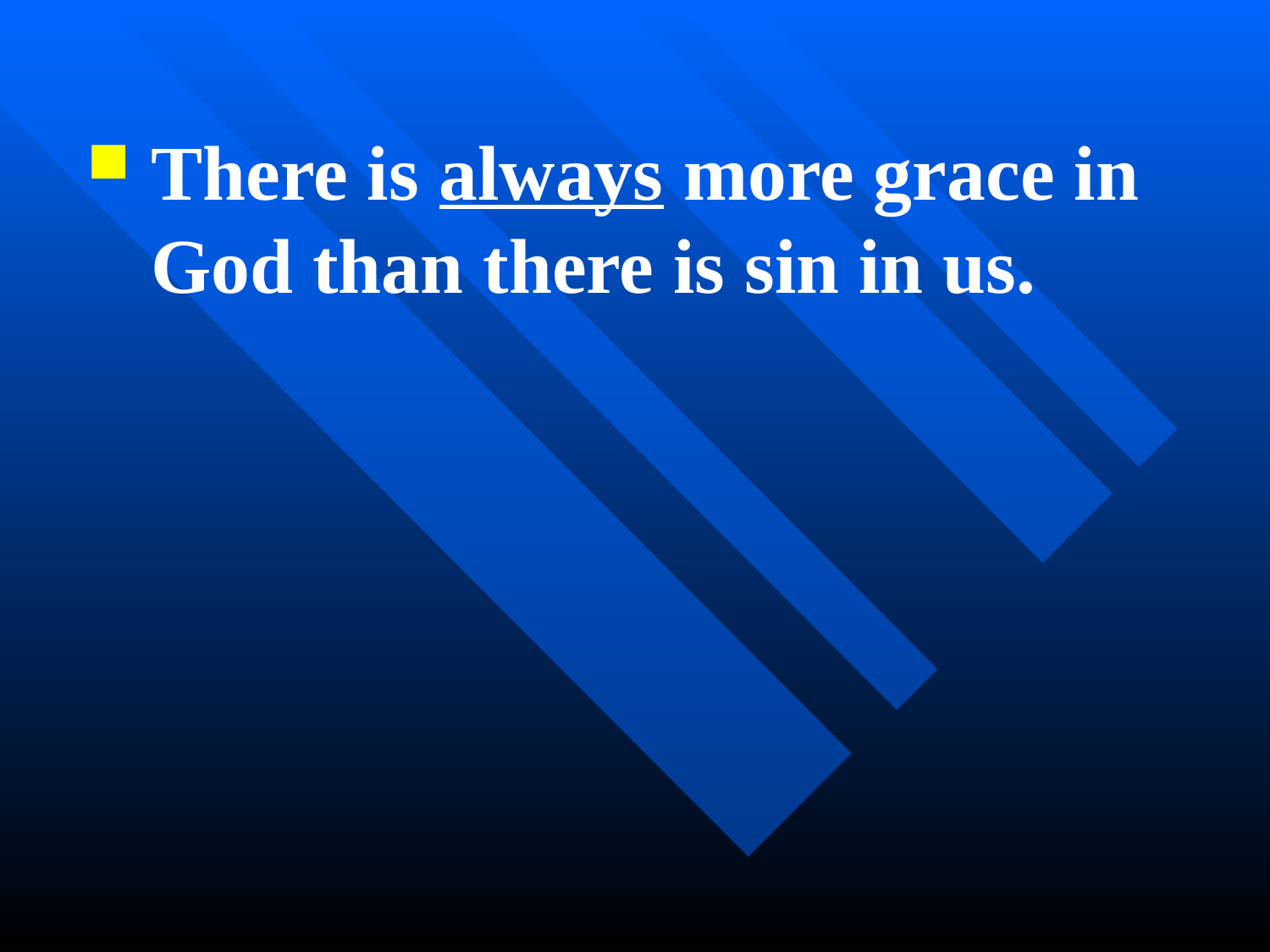

There is always more grace in God than there is sin in us.